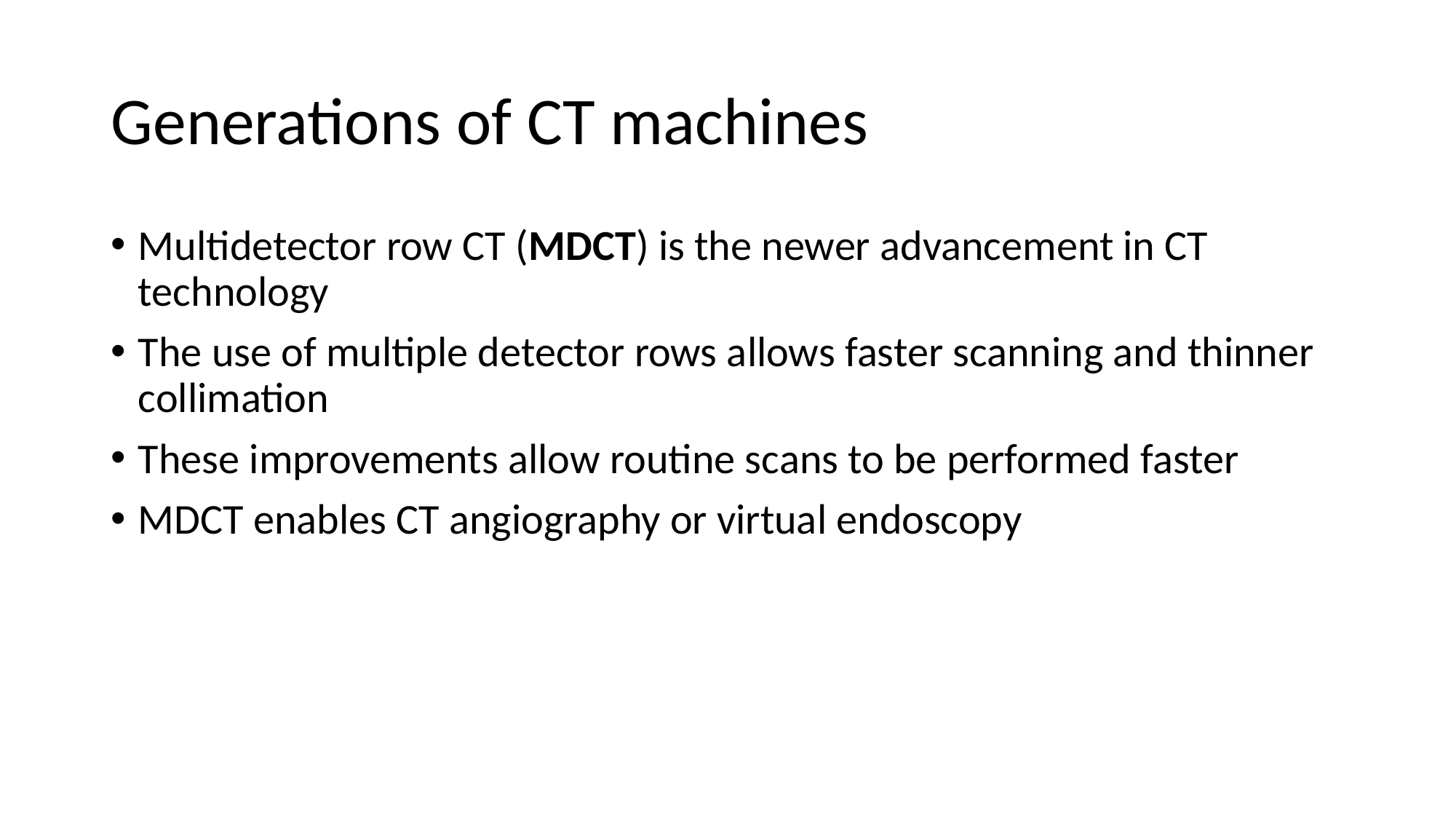

# Generations of CT machines
Multidetector row CT (MDCT) is the newer advancement in CT technology
The use of multiple detector rows allows faster scanning and thinner collimation
These improvements allow routine scans to be performed faster
MDCT enables CT angiography or virtual endoscopy